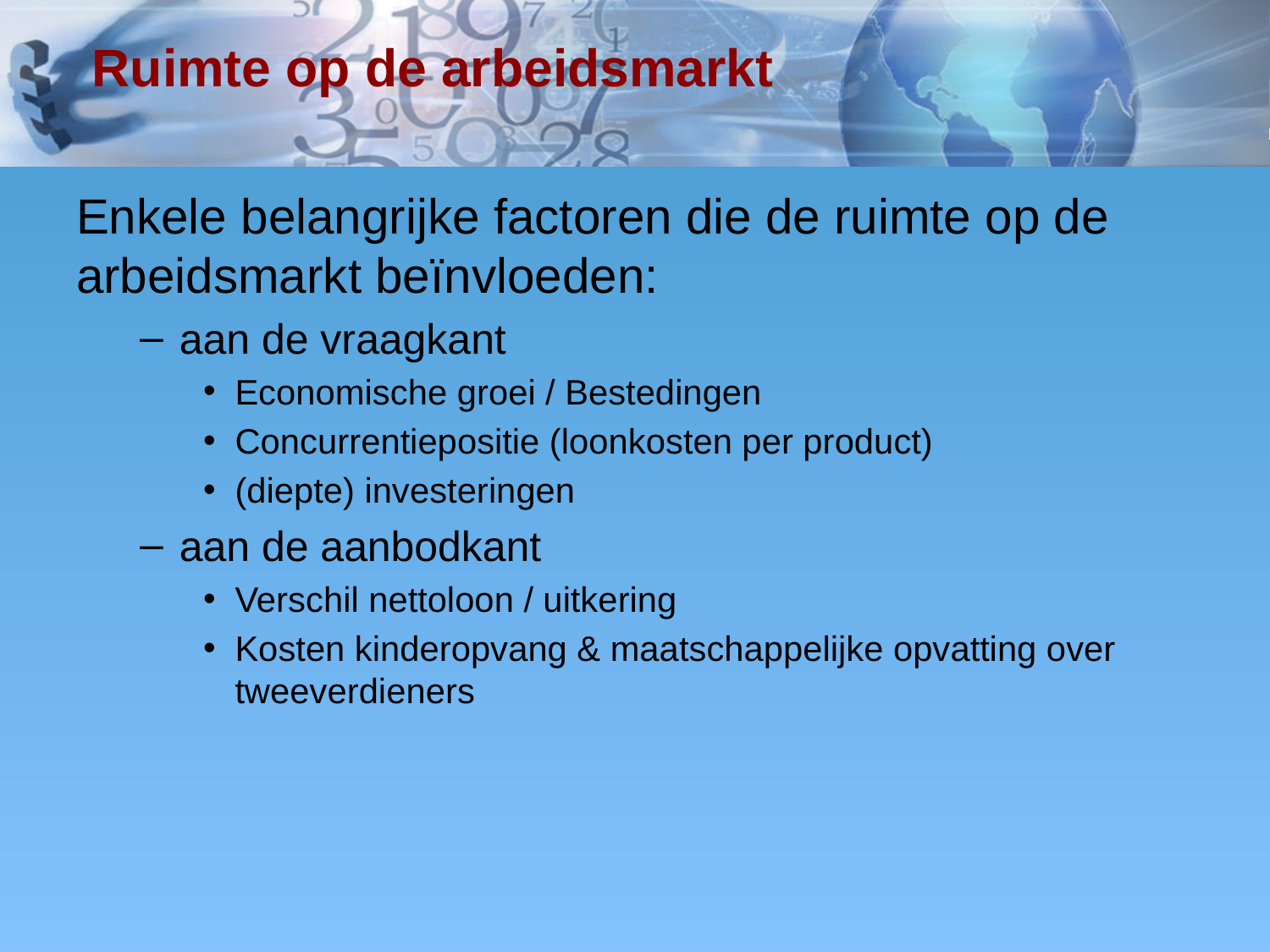

# Ruimte op de arbeidsmarkt
Enkele belangrijke factoren die de ruimte op de arbeidsmarkt beïnvloeden:
aan de vraagkant
Economische groei / Bestedingen
Concurrentiepositie (loonkosten per product)
(diepte) investeringen
aan de aanbodkant
Verschil nettoloon / uitkering
Kosten kinderopvang & maatschappelijke opvatting over tweeverdieners